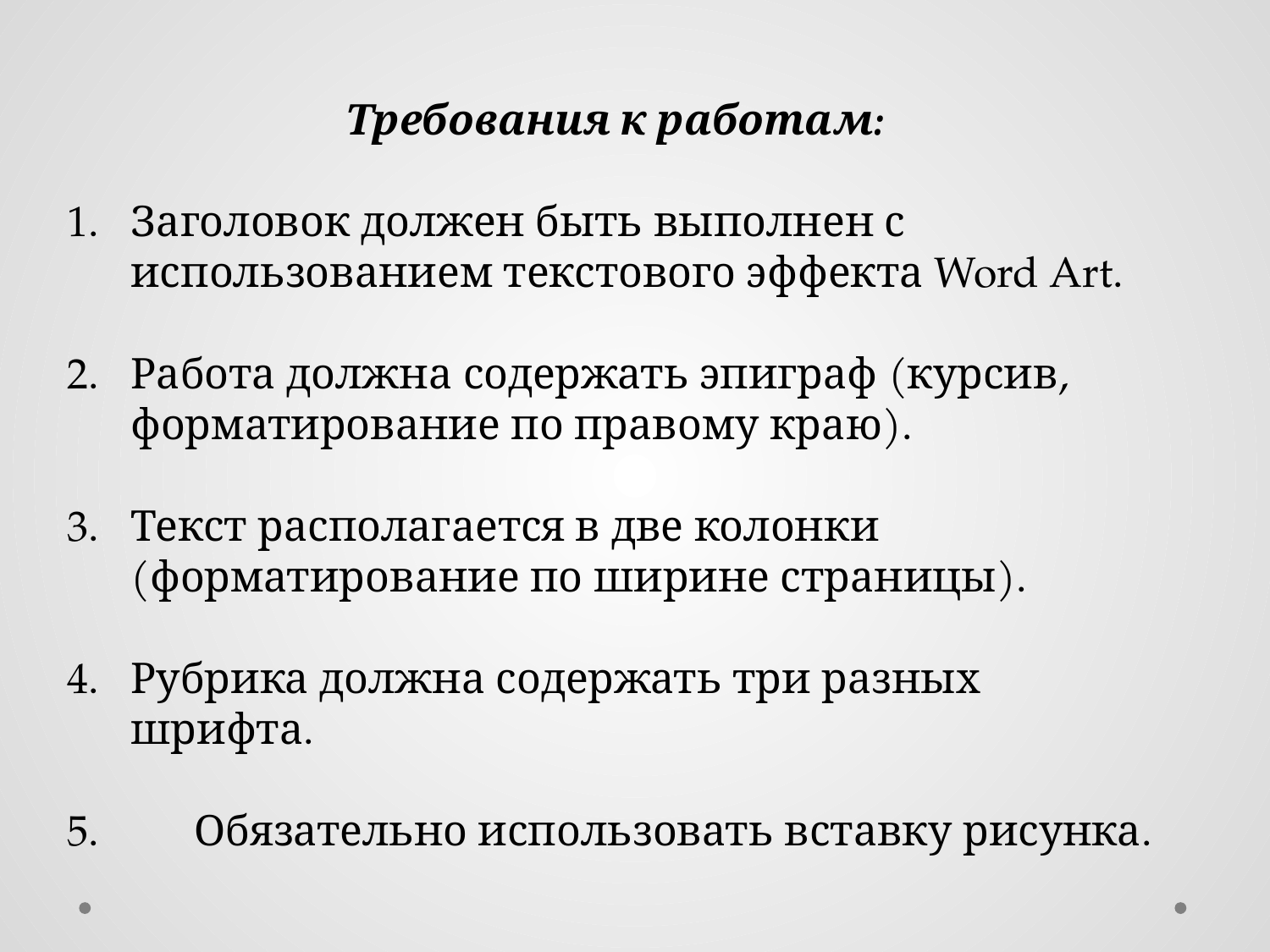

Требования к работам:

Заголовок должен быть выполнен с использованием текстового эффекта Word Art.

Работа должна содержать эпиграф (курсив, форматирование по правому краю).

Текст располагается в две колонки (форматирование по ширине страницы).

Рубрика должна содержать три разных шрифта.

5.	Обязательно использовать вставку рисунка.